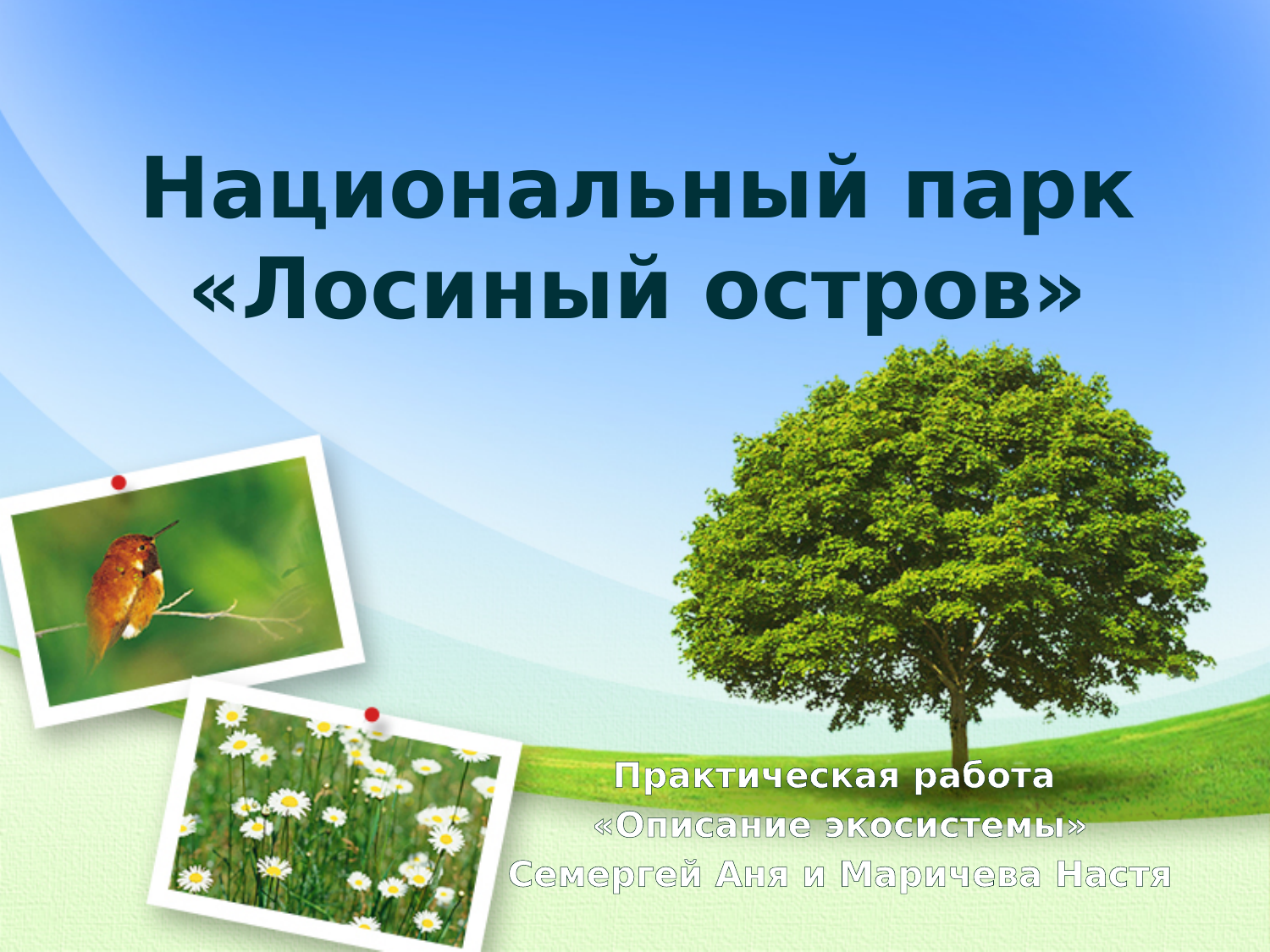

# Национальный парк «Лосиный остров»
Практическая работа
«Описание экосистемы»
Семергей Аня и Маричева Настя